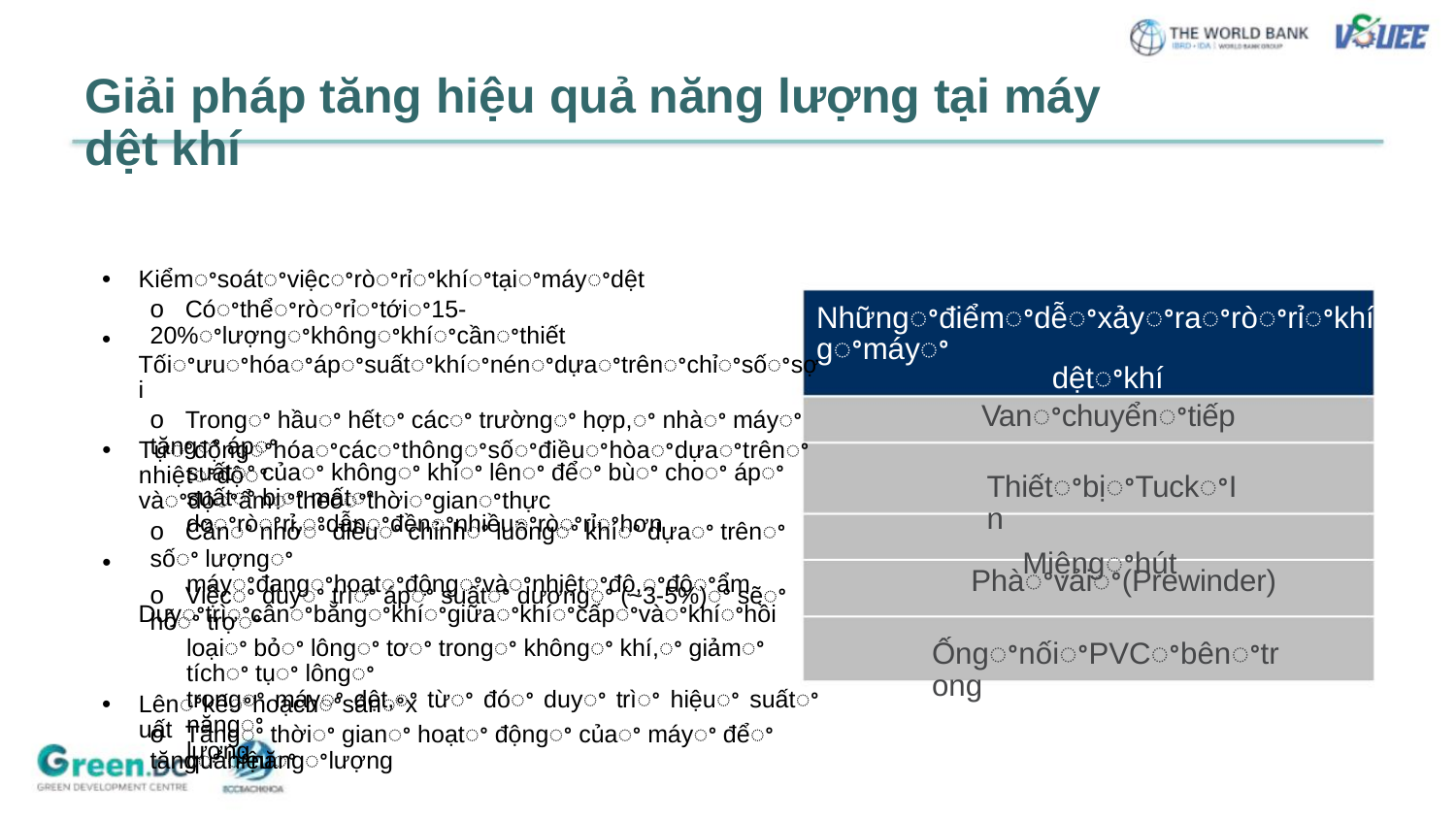

Giải pháp tăng hiệu quả năng lượng tại máy
dệt khí
•
•
Kiểmꢀsoátꢀviệcꢀròꢀrỉꢀkhíꢀtạiꢀmáyꢀdệt
o Cóꢀthểꢀròꢀrỉꢀtớiꢀ15-20%ꢀlượngꢀkhôngꢀkhíꢀcầnꢀthiết
Tốiꢀưuꢀhóaꢀápꢀsuấtꢀkhíꢀnénꢀdựaꢀtrênꢀchỉꢀsốꢀsợi
o Trongꢀ hầuꢀ hếtꢀ cácꢀ trườngꢀ hợp,ꢀ nhàꢀ máyꢀ tăngꢀ ápꢀ
suấtꢀ củaꢀ khôngꢀ khíꢀ lênꢀ đểꢀ bùꢀ choꢀ ápꢀ suấtꢀ bịꢀ mấtꢀ
doꢀròꢀrỉ,ꢀdẫnꢀđềnꢀnhiềuꢀròꢀrỉꢀhơn
Nhữngꢀđiểmꢀdễꢀxảyꢀraꢀròꢀrỉꢀkhíꢀtrongꢀmáyꢀ
dệtꢀkhí
Vanꢀchuyểnꢀtiếp
•
•
Tựꢀđộngꢀhóaꢀcácꢀthôngꢀsốꢀđiềuꢀhòaꢀdựaꢀtrênꢀnhiệtꢀđộꢀ
vàꢀđộꢀẩmꢀtheoꢀthờiꢀgianꢀthực
o Cầnꢀ nhớꢀ điềuꢀ chỉnhꢀ luồngꢀ khíꢀ dựaꢀ trênꢀ sốꢀ lượngꢀ
máyꢀđangꢀhoạtꢀđộngꢀvàꢀnhiệtꢀđộ,ꢀđộꢀẩm
Duyꢀtrìꢀcânꢀbằngꢀkhíꢀgiữaꢀkhíꢀcấpꢀvàꢀkhíꢀhồi
ThiếtꢀbịꢀTuckꢀIn
Miệngꢀhút
Phàꢀvảiꢀ(Prewinder)
o Việcꢀ duyꢀ trìꢀ ápꢀ suấtꢀ dươngꢀ (~3-5%)ꢀ sẽꢀ hỗꢀ trợꢀ
loạiꢀ bỏꢀ lôngꢀ tơꢀ trongꢀ khôngꢀ khí,ꢀ giảmꢀ tíchꢀ tụꢀ lôngꢀ
trongꢀ máyꢀ dệt,ꢀ từꢀ đóꢀ duyꢀ trìꢀ hiệuꢀ suấtꢀ năngꢀ
lượng
ỐngꢀnốiꢀPVCꢀbênꢀtrong
•
Lênꢀkếꢀhoạchꢀsảnꢀxuất
o Tăngꢀ thờiꢀ gianꢀ hoạtꢀ độngꢀ củaꢀ máyꢀ đểꢀ tăngꢀ hiệuꢀ
quảꢀnăngꢀlượng